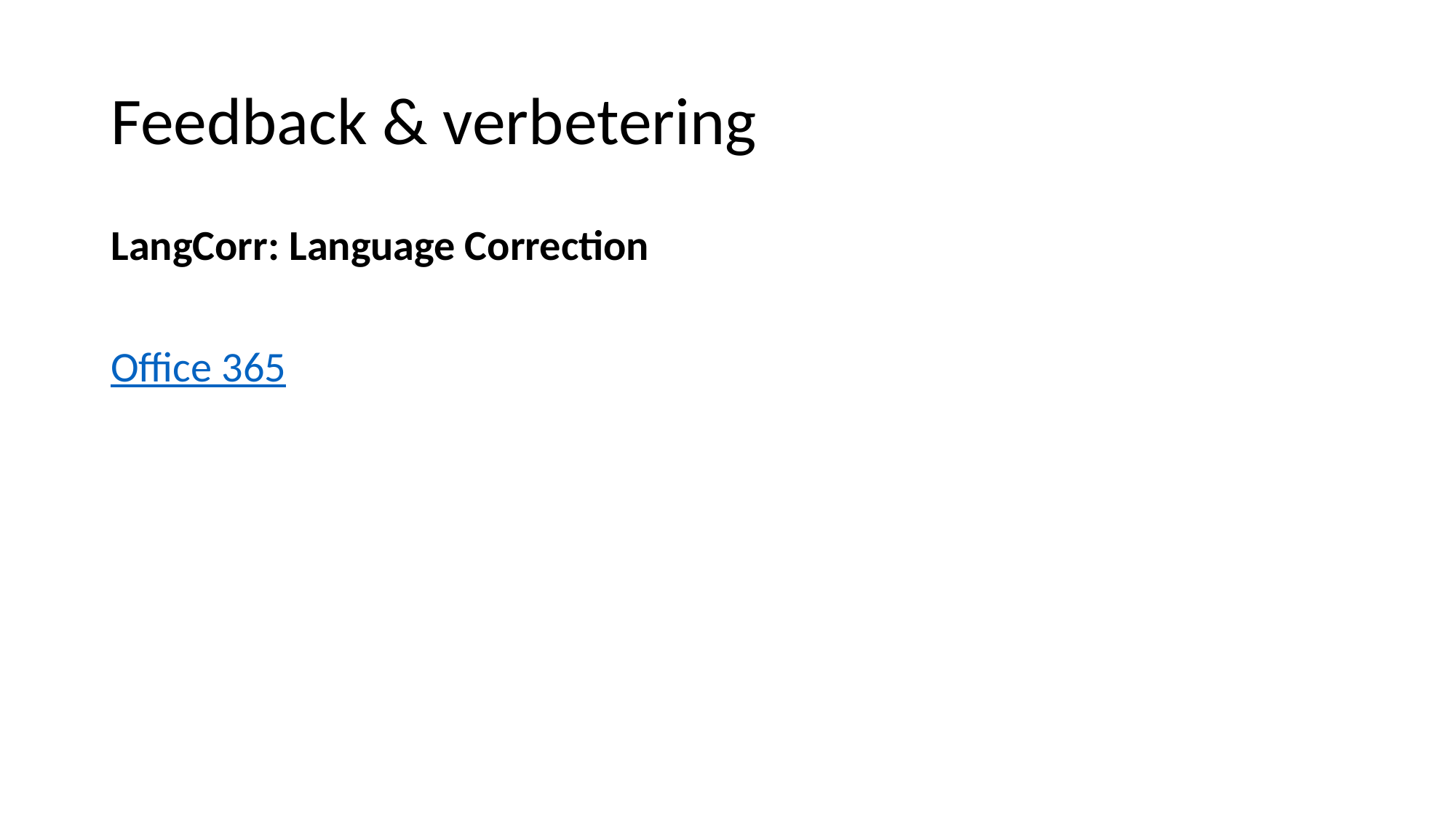

# Feedback & verbetering
LangCorr: Language Correction

Office 365